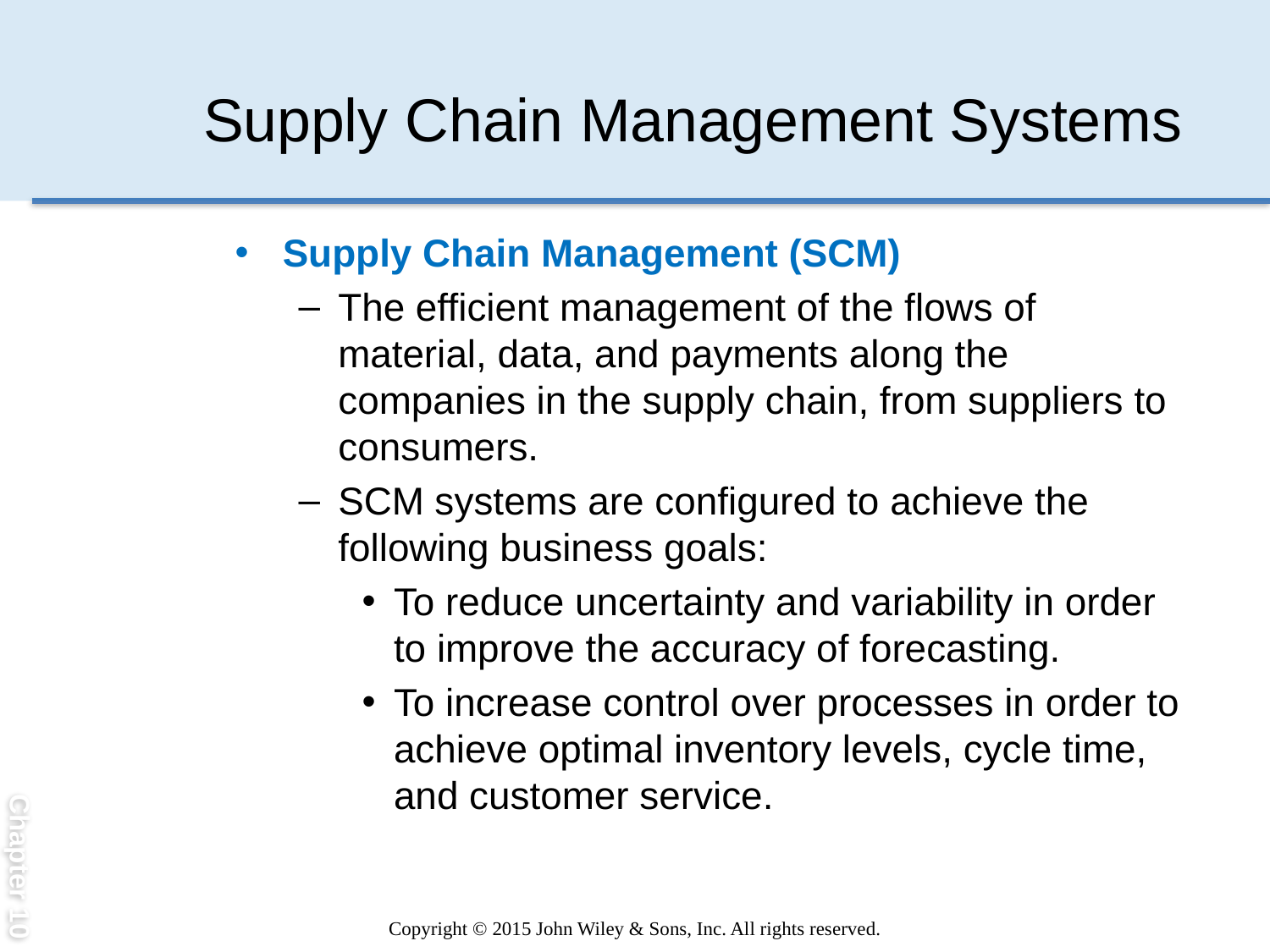

Chapter 10
# Supply Chain Management Systems
Supply Chain Management (SCM)
The efficient management of the flows of material, data, and payments along the companies in the supply chain, from suppliers to consumers.
SCM systems are configured to achieve the following business goals:
To reduce uncertainty and variability in order to improve the accuracy of forecasting.
To increase control over processes in order to achieve optimal inventory levels, cycle time, and customer service.